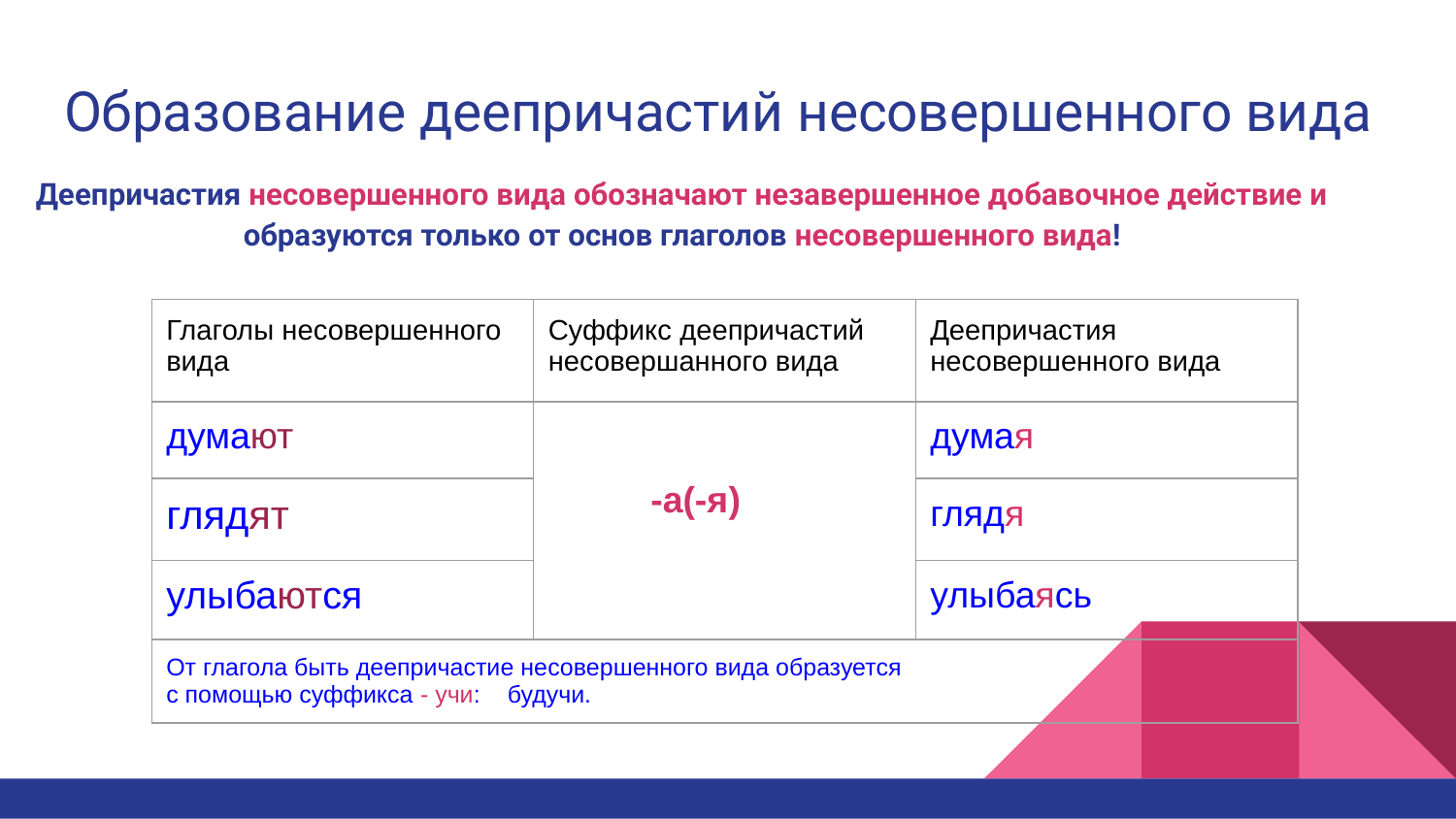

# Образование деепричастий несовершенного вида
Деепричастия несовершенного вида обозначают незавершенное добавочное действие и образуются только от основ глаголов несовершенного вида!

| Глаголы несовершенного вида | Суффикс деепричастий несовершанного вида | Деепричастия несовершенного вида |
| --- | --- | --- |
| думают | -а(-я) | думая |
| глядят |  | глядя |
| улыбаются |  | улыбаясь |
| От глагола быть деепричастие несовершенного вида образуется с помощью суффикса - учи: будучи. |  |  |